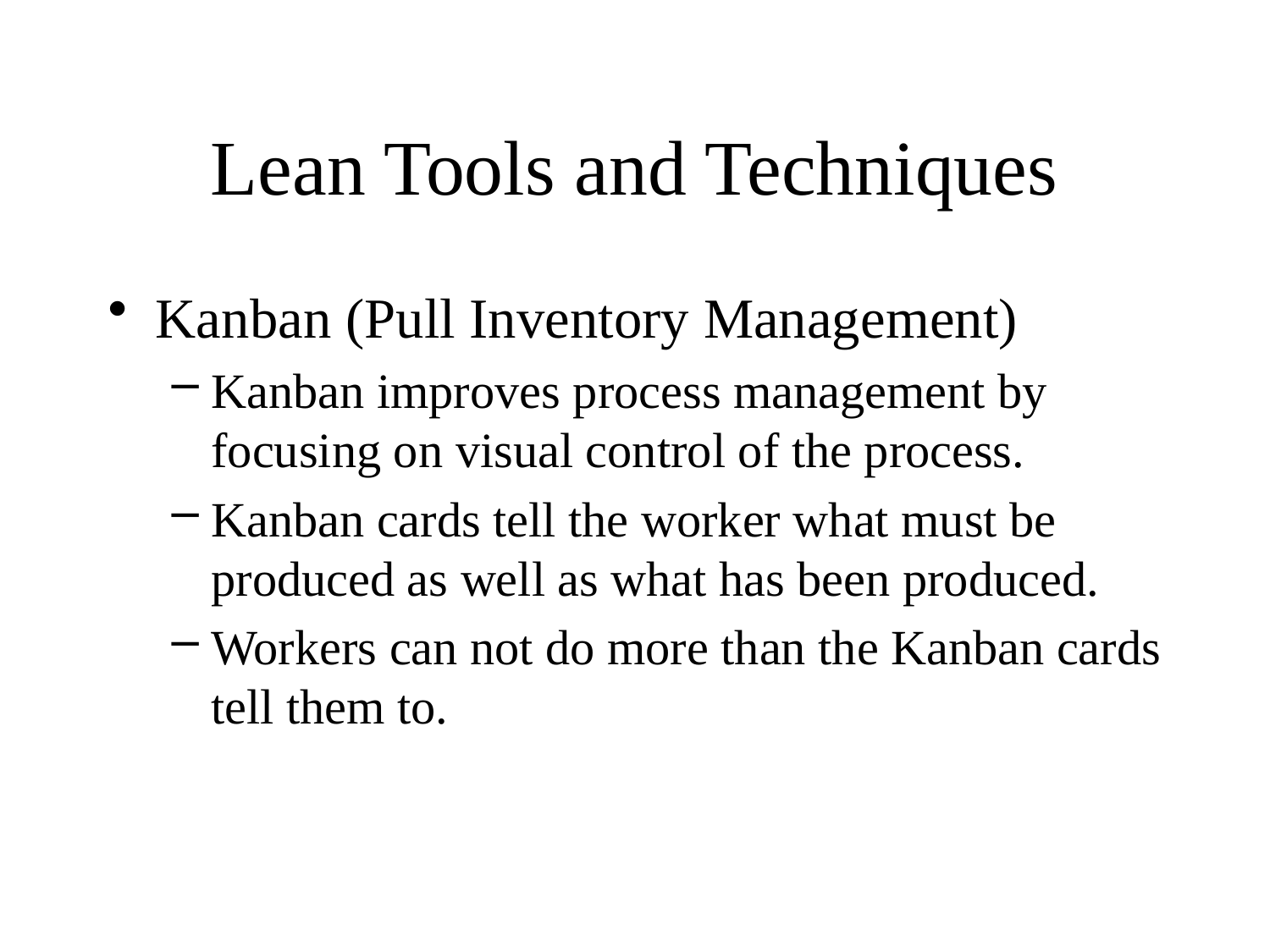

# Lean Tools and Techniques
Kanban (Pull Inventory Management)
Kanban improves process management by focusing on visual control of the process.
Kanban cards tell the worker what must be produced as well as what has been produced.
Workers can not do more than the Kanban cards tell them to.